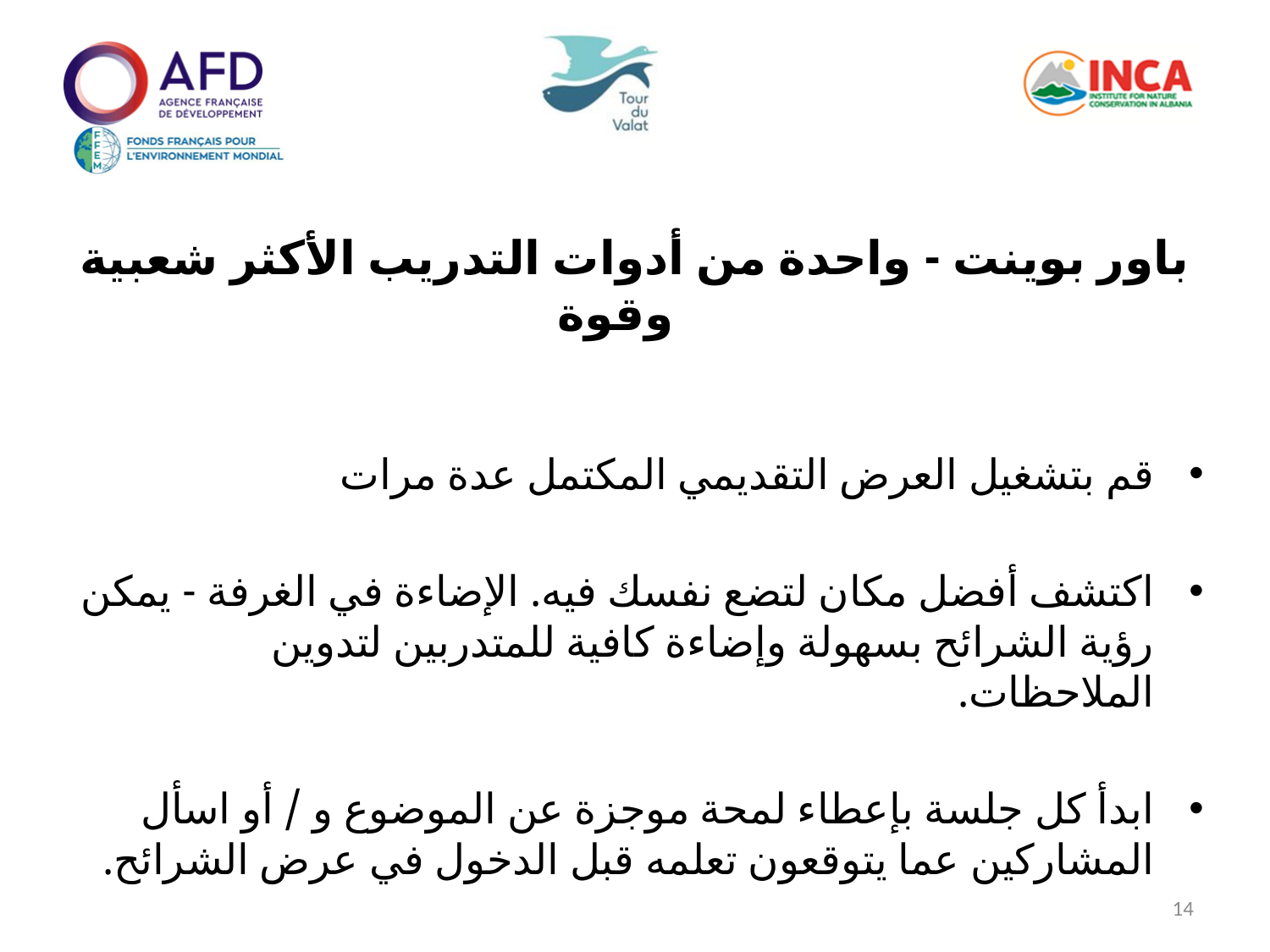

باور بوينت - واحدة من أدوات التدريب الأكثر شعبية وقوة

قم بتشغيل العرض التقديمي المكتمل عدة مرات

اكتشف أفضل مكان لتضع نفسك فيه. الإضاءة في الغرفة - يمكن رؤية الشرائح بسهولة وإضاءة كافية للمتدربين لتدوين الملاحظات.

ابدأ كل جلسة بإعطاء لمحة موجزة عن الموضوع و / أو اسأل المشاركين عما يتوقعون تعلمه قبل الدخول في عرض الشرائح.
14